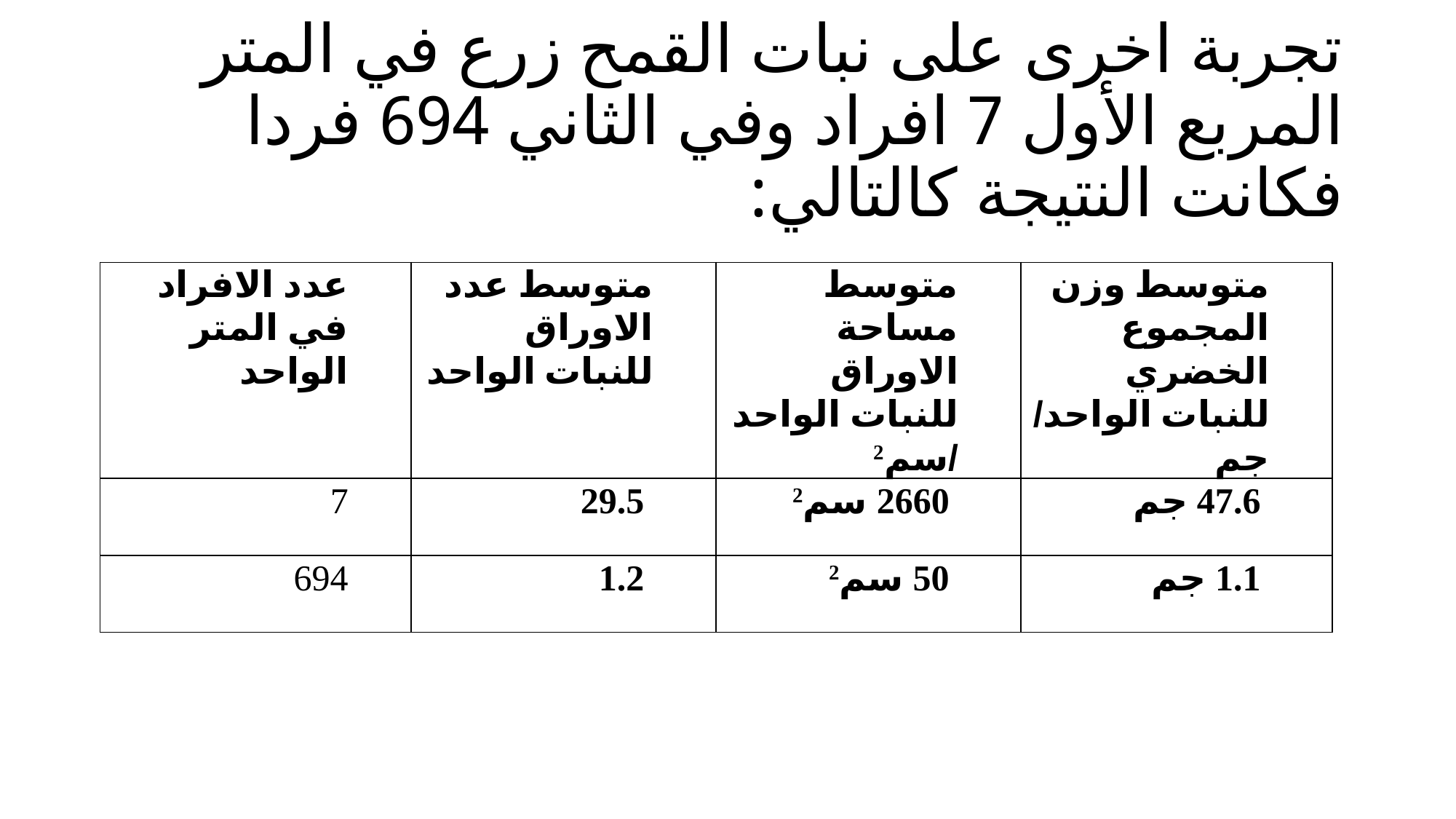

# تجربة اخرى على نبات القمح زرع في المتر المربع الأول 7 افراد وفي الثاني 694 فردا فكانت النتيجة كالتالي:
| عدد الافراد في المتر الواحد | متوسط عدد الاوراق للنبات الواحد | متوسط مساحة الاوراق للنبات الواحد /سم2 | متوسط وزن المجموع الخضري للنبات الواحد/ جم |
| --- | --- | --- | --- |
| 7 | 29.5 | 2660 سم2 | 47.6 جم |
| 694 | 1.2 | 50 سم2 | 1.1 جم |